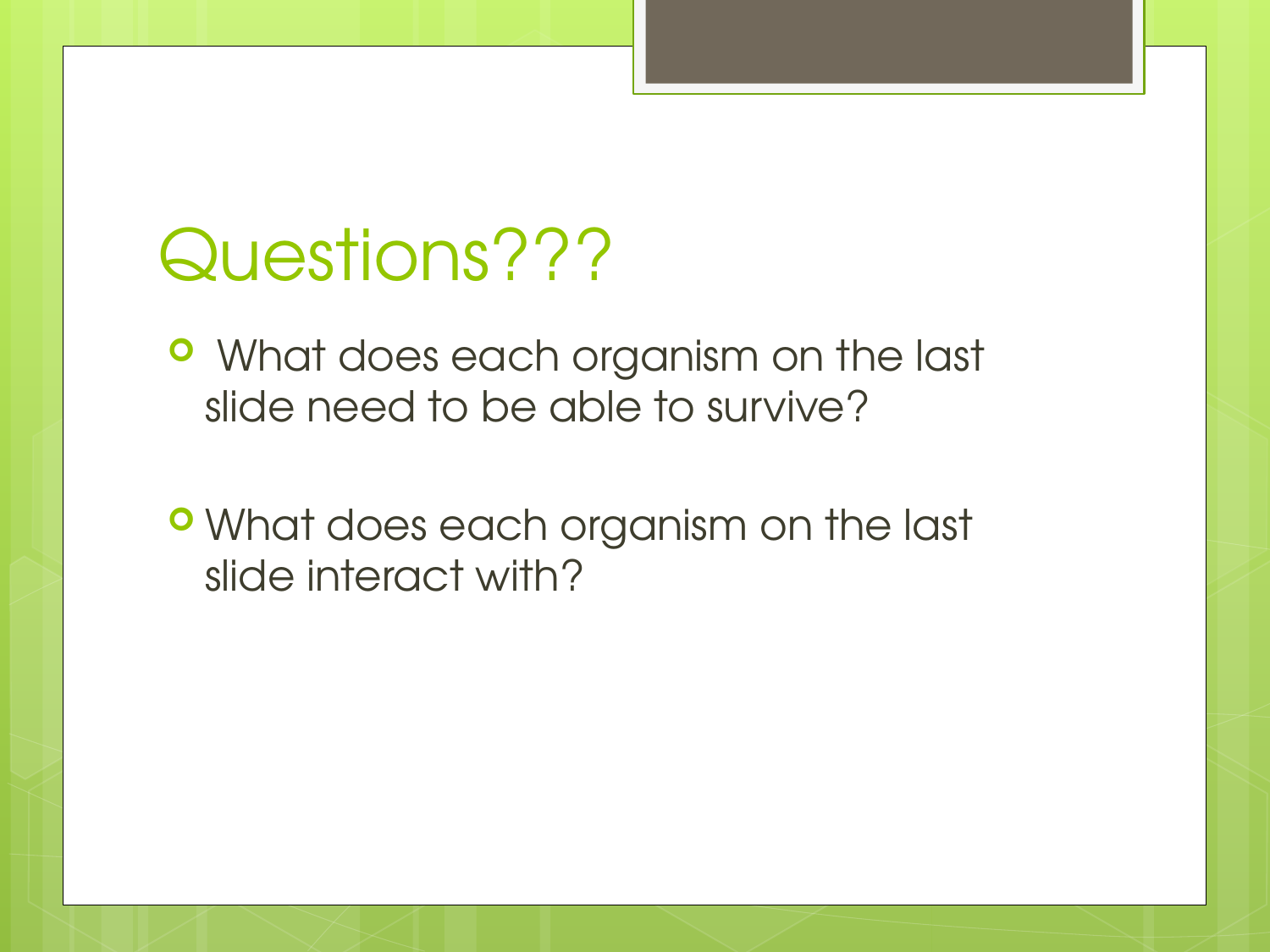

# Questions???
 What does each organism on the last slide need to be able to survive?

What does each organism on the last slide interact with?